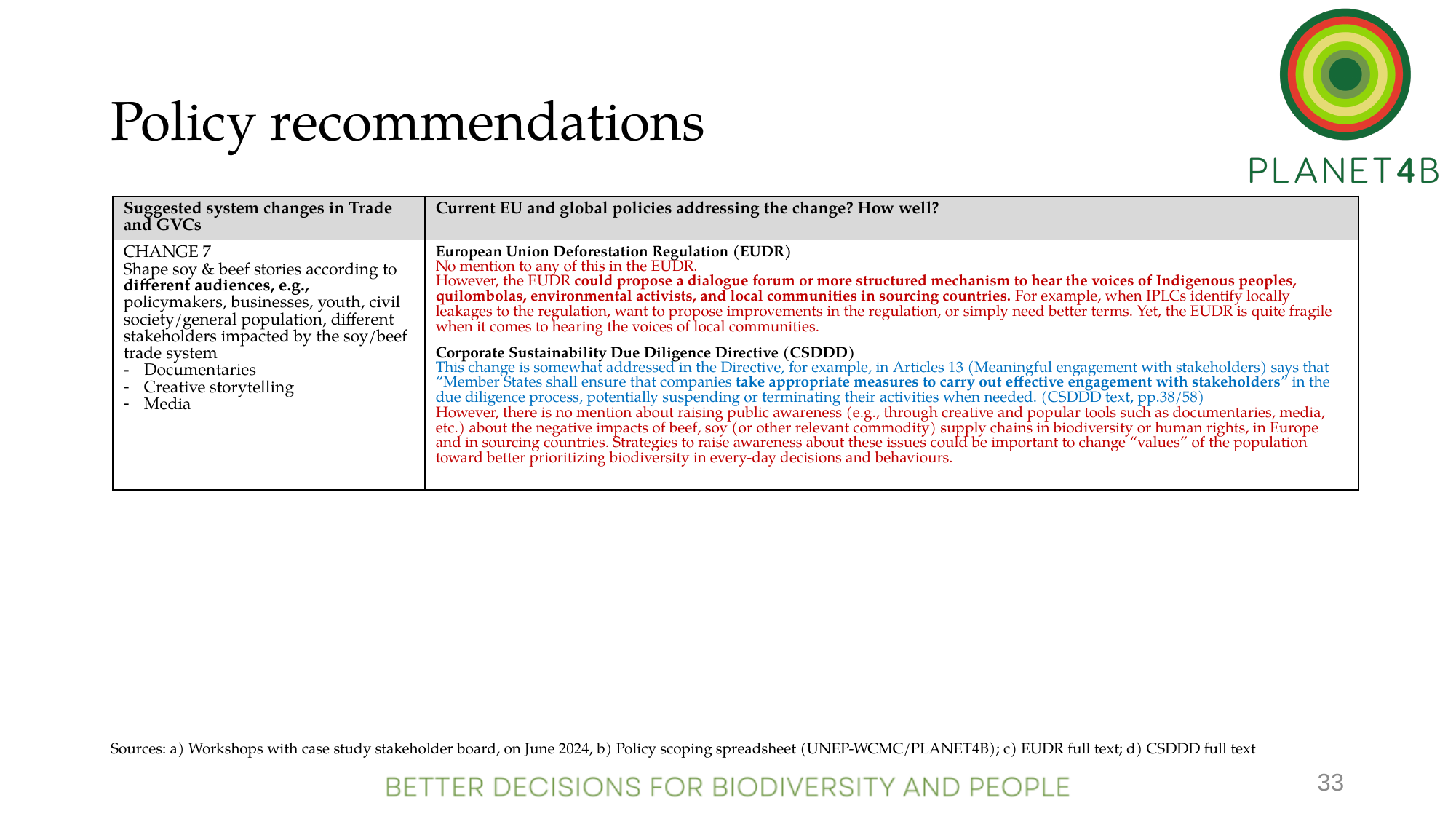

# Policy recommendations
| Suggested system changes in Trade and GVCs | Current EU and global policies addressing the change? How well? |
| --- | --- |
| CHANGE 7 Shape soy & beef stories according to different audiences, e.g., policymakers, businesses, youth, civil society/general population, different stakeholders impacted by the soy/beef trade system Documentaries Creative storytelling Media | European Union Deforestation Regulation (EUDR) No mention to any of this in the EUDR. However, the EUDR could propose a dialogue forum or more structured mechanism to hear the voices of Indigenous peoples, quilombolas, environmental activists, and local communities in sourcing countries. For example, when IPLCs identify locally leakages to the regulation, want to propose improvements in the regulation, or simply need better terms. Yet, the EUDR is quite fragile when it comes to hearing the voices of local communities. |
|  | Corporate Sustainability Due Diligence Directive (CSDDD) This change is somewhat addressed in the Directive, for example, in Articles 13 (Meaningful engagement with stakeholders) says that “Member States shall ensure that companies take appropriate measures to carry out effective engagement with stakeholders” in the due diligence process, potentially suspending or terminating their activities when needed. (CSDDD text, pp.38/58) However, there is no mention about raising public awareness (e.g., through creative and popular tools such as documentaries, media, etc.) about the negative impacts of beef, soy (or other relevant commodity) supply chains in biodiversity or human rights, in Europe and in sourcing countries. Strategies to raise awareness about these issues could be important to change “values” of the population toward better prioritizing biodiversity in every-day decisions and behaviours. |

Sources: a) Workshops with case study stakeholder board, on June 2024, b) Policy scoping spreadsheet (UNEP-WCMC/PLANET4B); c) EUDR full text; d) CSDDD full text
33